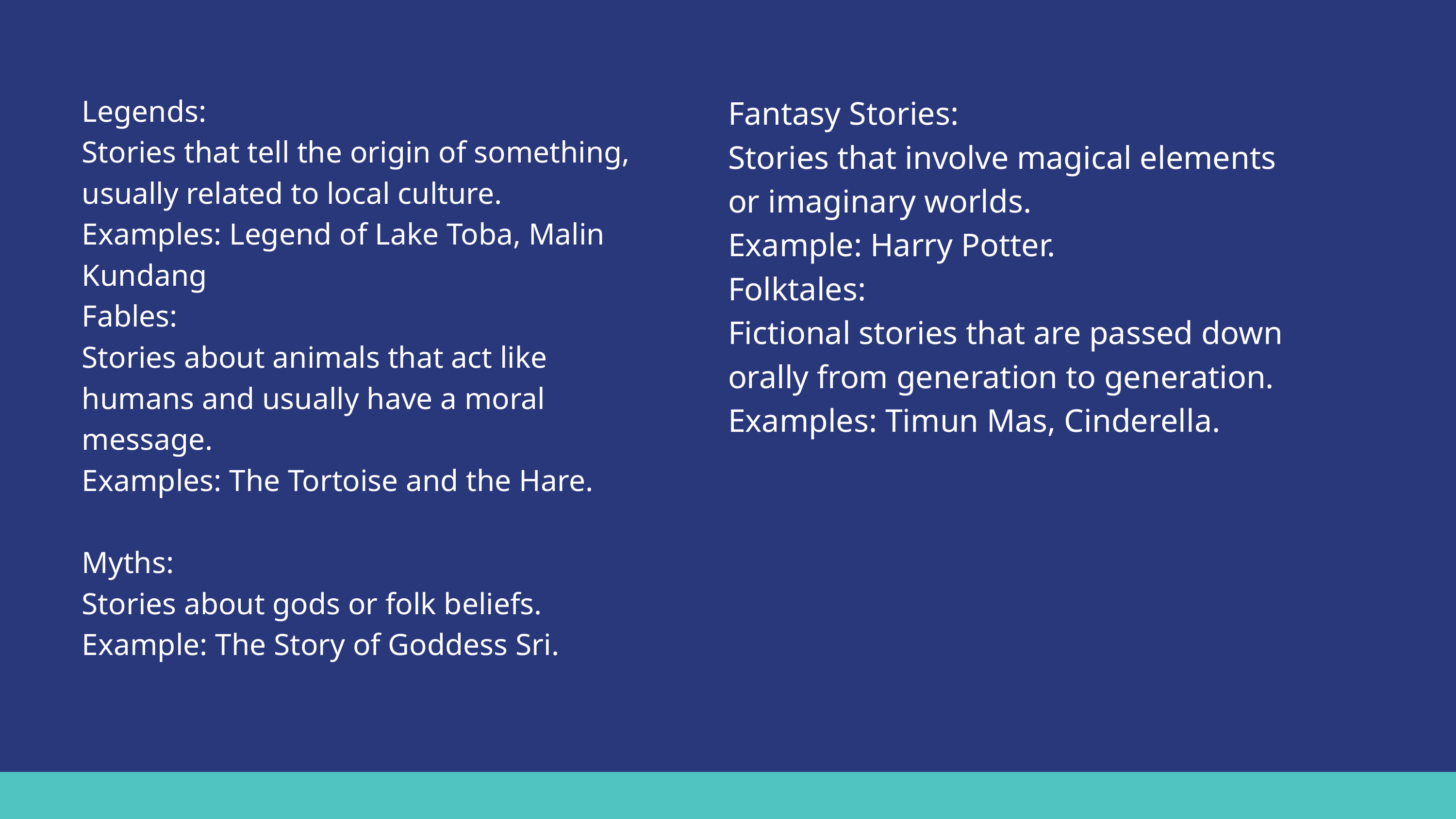

Legends:
Stories that tell the origin of something, usually related to local culture.
Examples: Legend of Lake Toba, Malin Kundang
Fables:
Stories about animals that act like humans and usually have a moral message.
Examples: The Tortoise and the Hare.

Myths:
Stories about gods or folk beliefs.
Example: The Story of Goddess Sri.
Fantasy Stories:
Stories that involve magical elements or imaginary worlds.
Example: Harry Potter.
Folktales:
Fictional stories that are passed down orally from generation to generation.
Examples: Timun Mas, Cinderella.